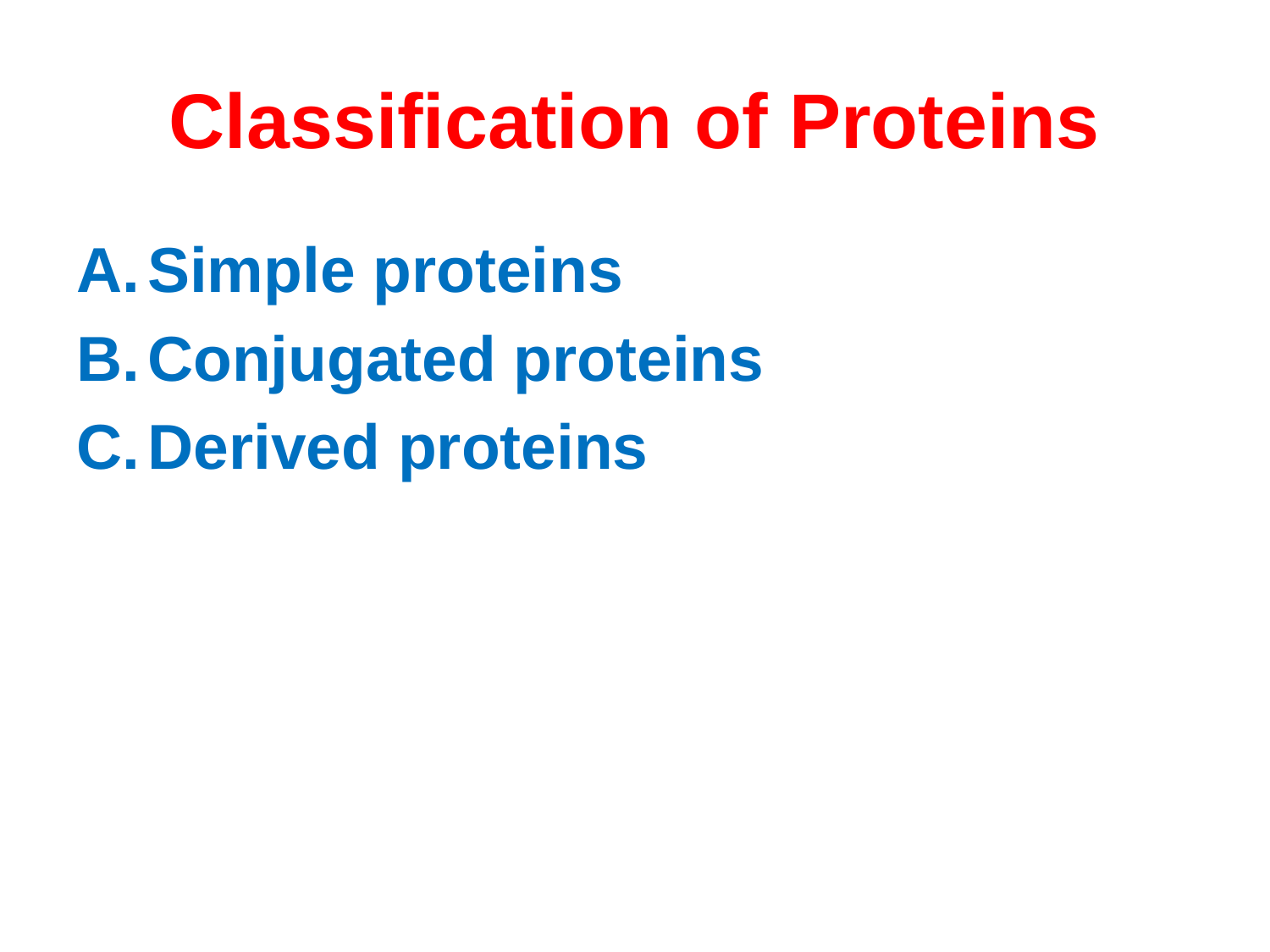

# Classification of Proteins
Simple proteins
Conjugated proteins
Derived proteins